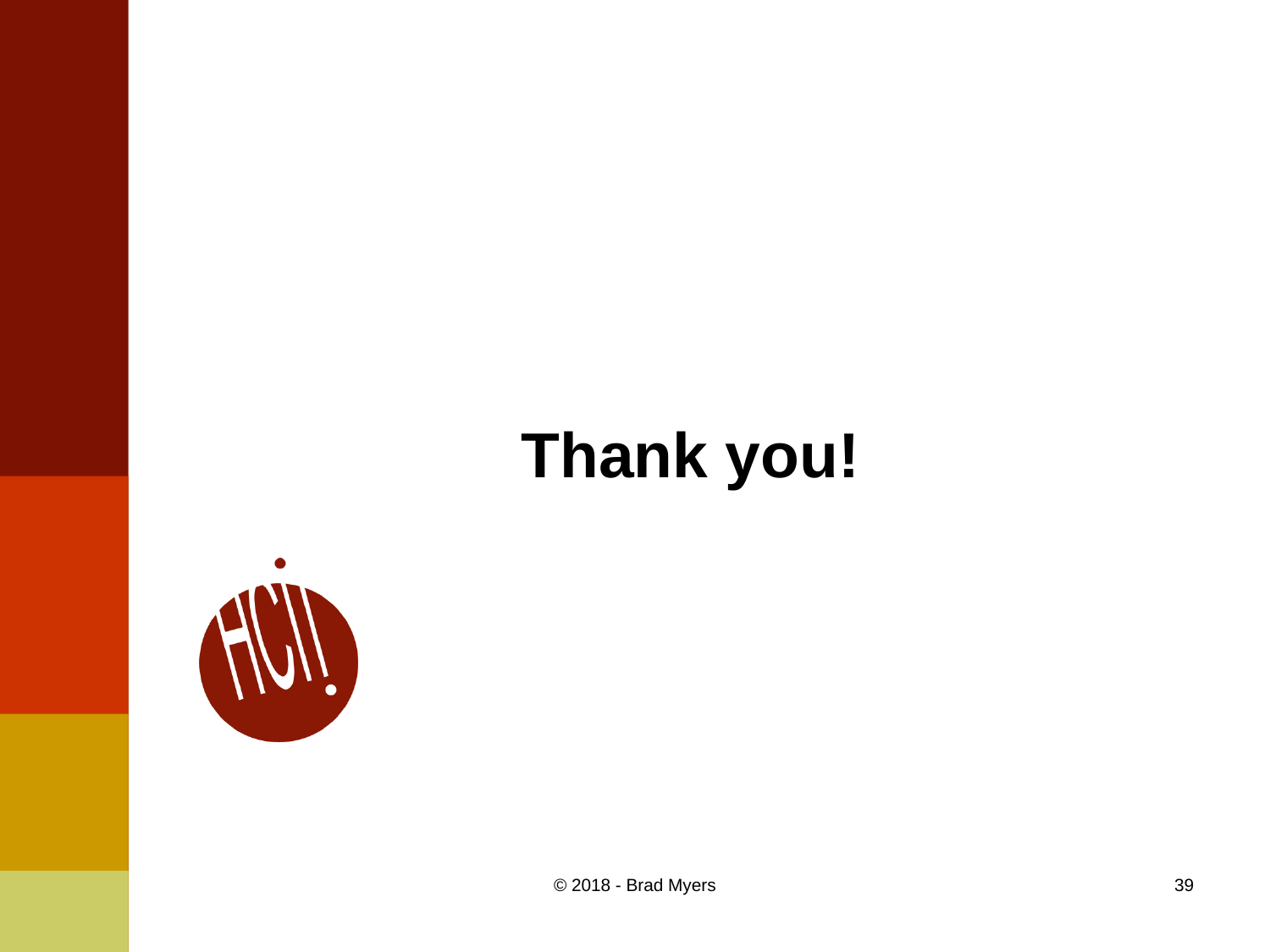

# Thank you!
© 2018 - Brad Myers
39